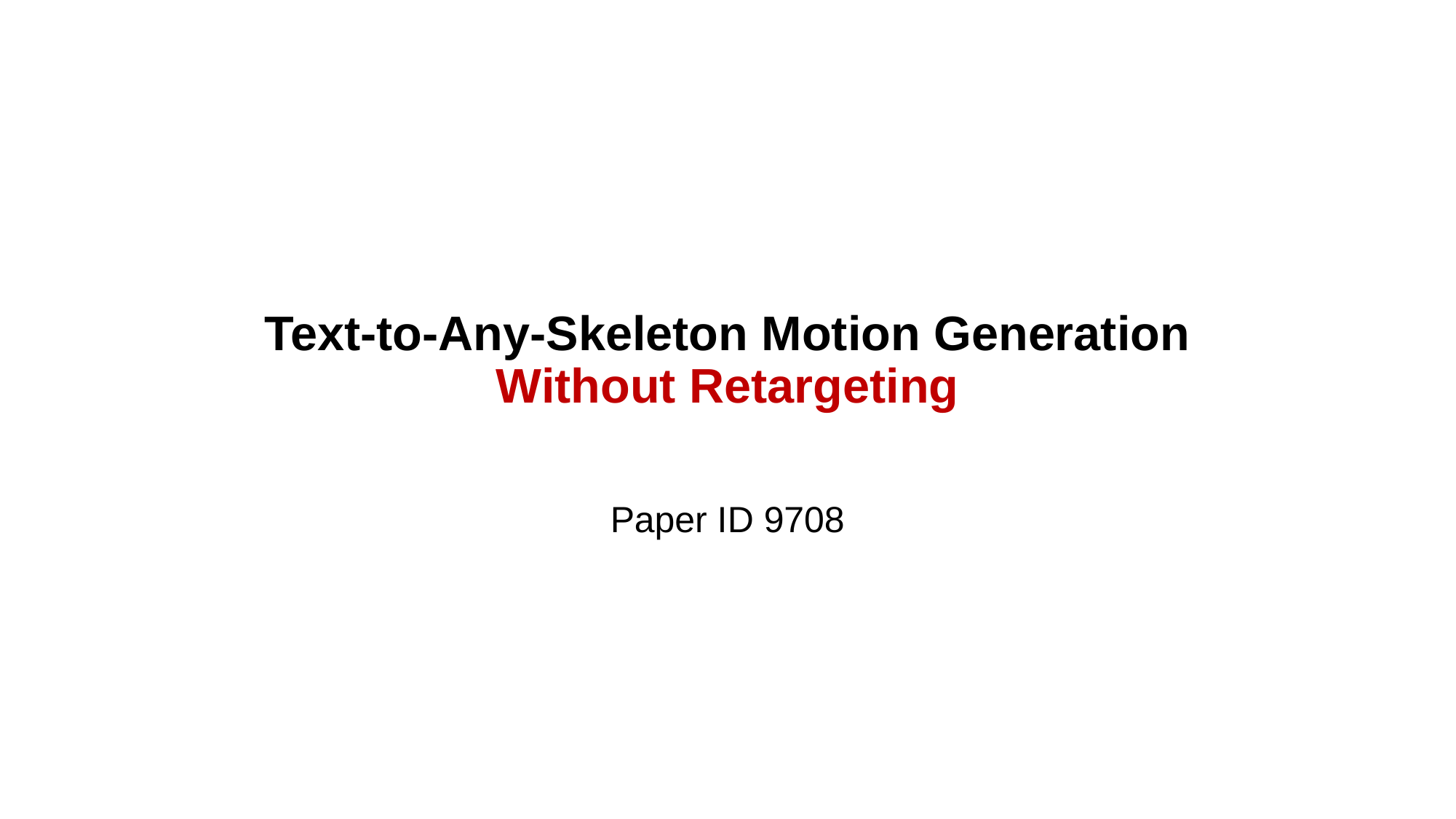

# Text-to-Any-Skeleton Motion Generation Without Retargeting
Paper ID 9708